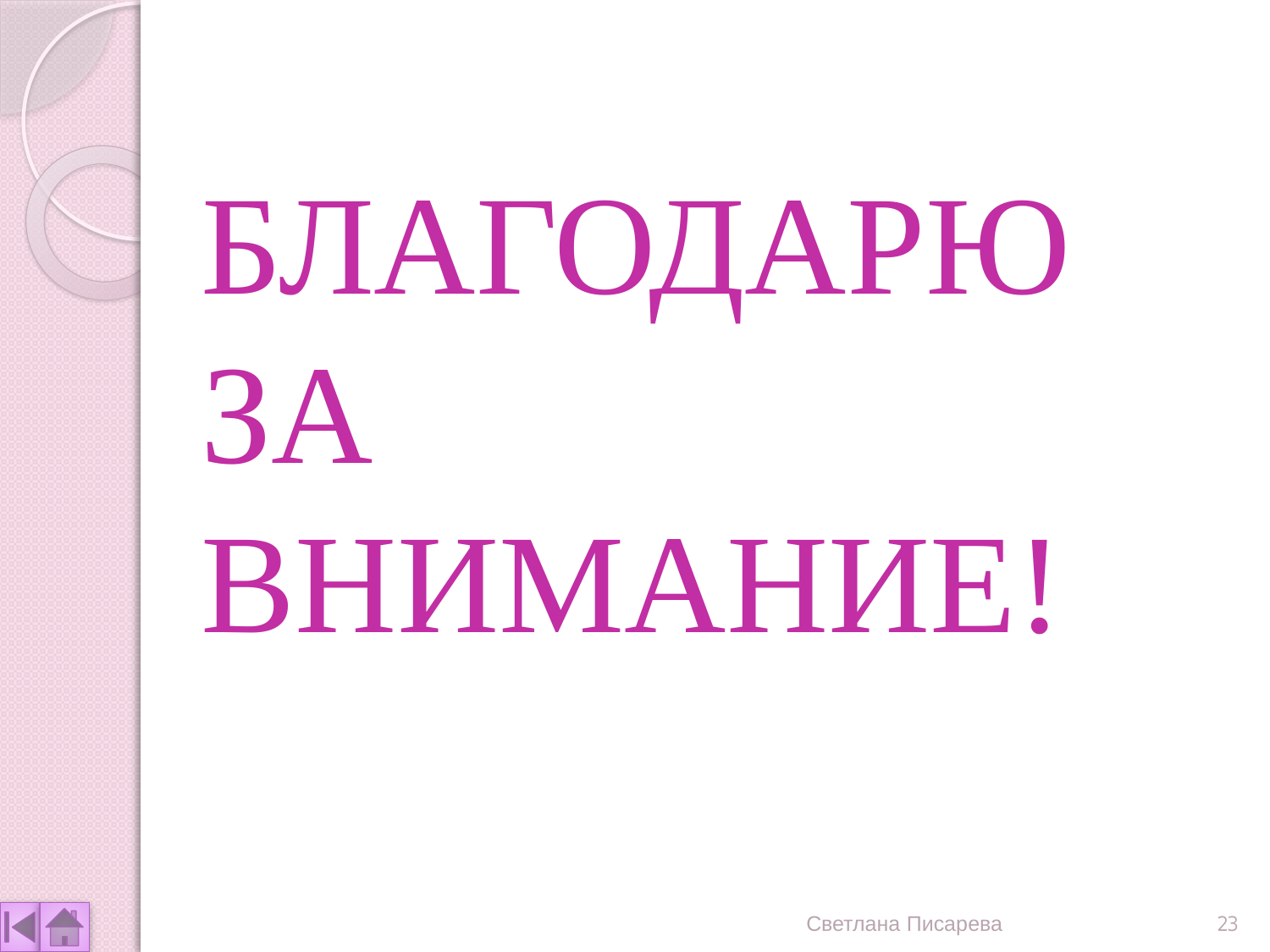

# БЛАГОДАРЮ ЗА ВНИМАНИЕ!
Светлана Писарева
23